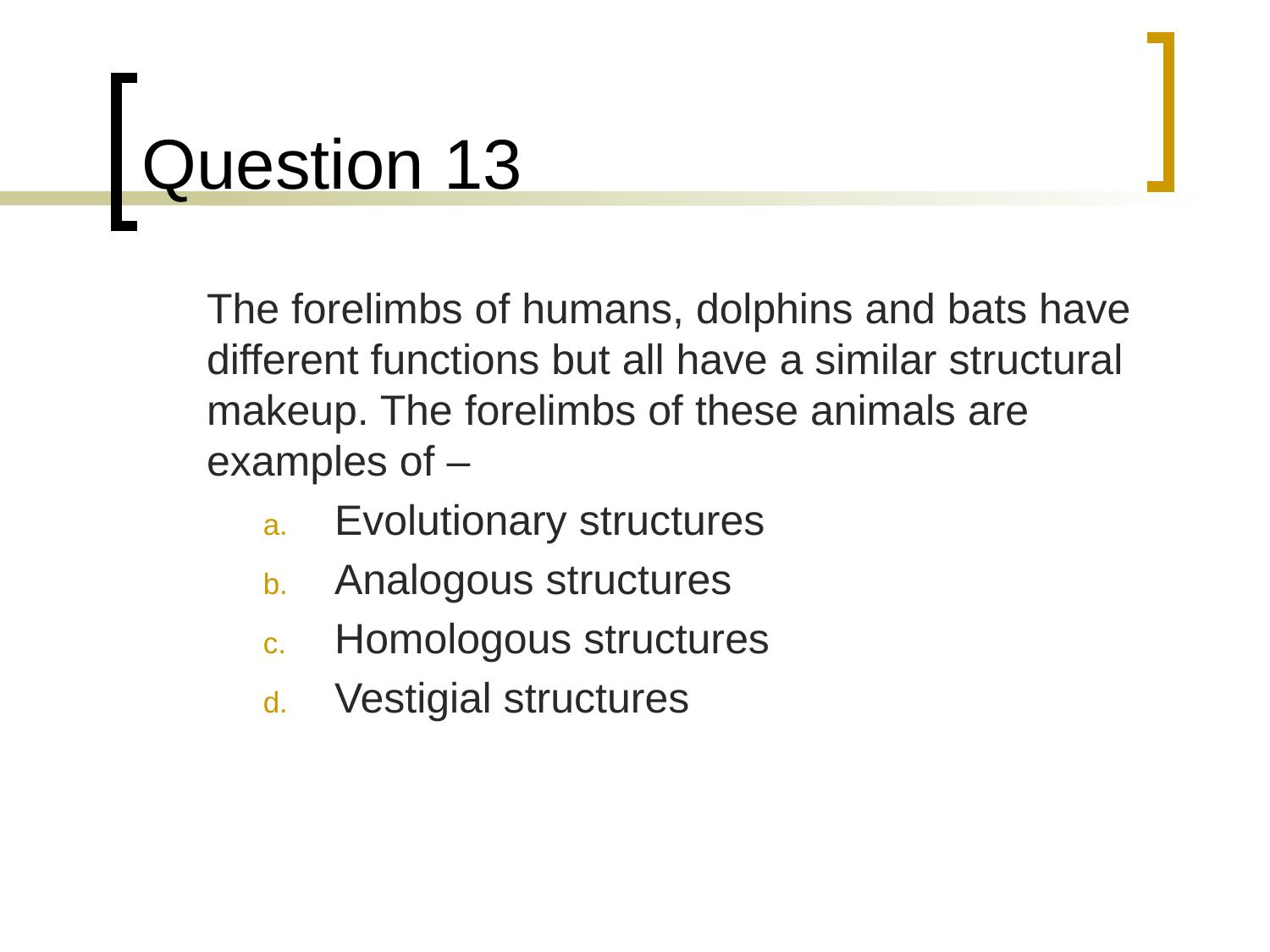

# Question 13
	The forelimbs of humans, dolphins and bats have different functions but all have a similar structural makeup. The forelimbs of these animals are examples of –
Evolutionary structures
Analogous structures
Homologous structures
Vestigial structures